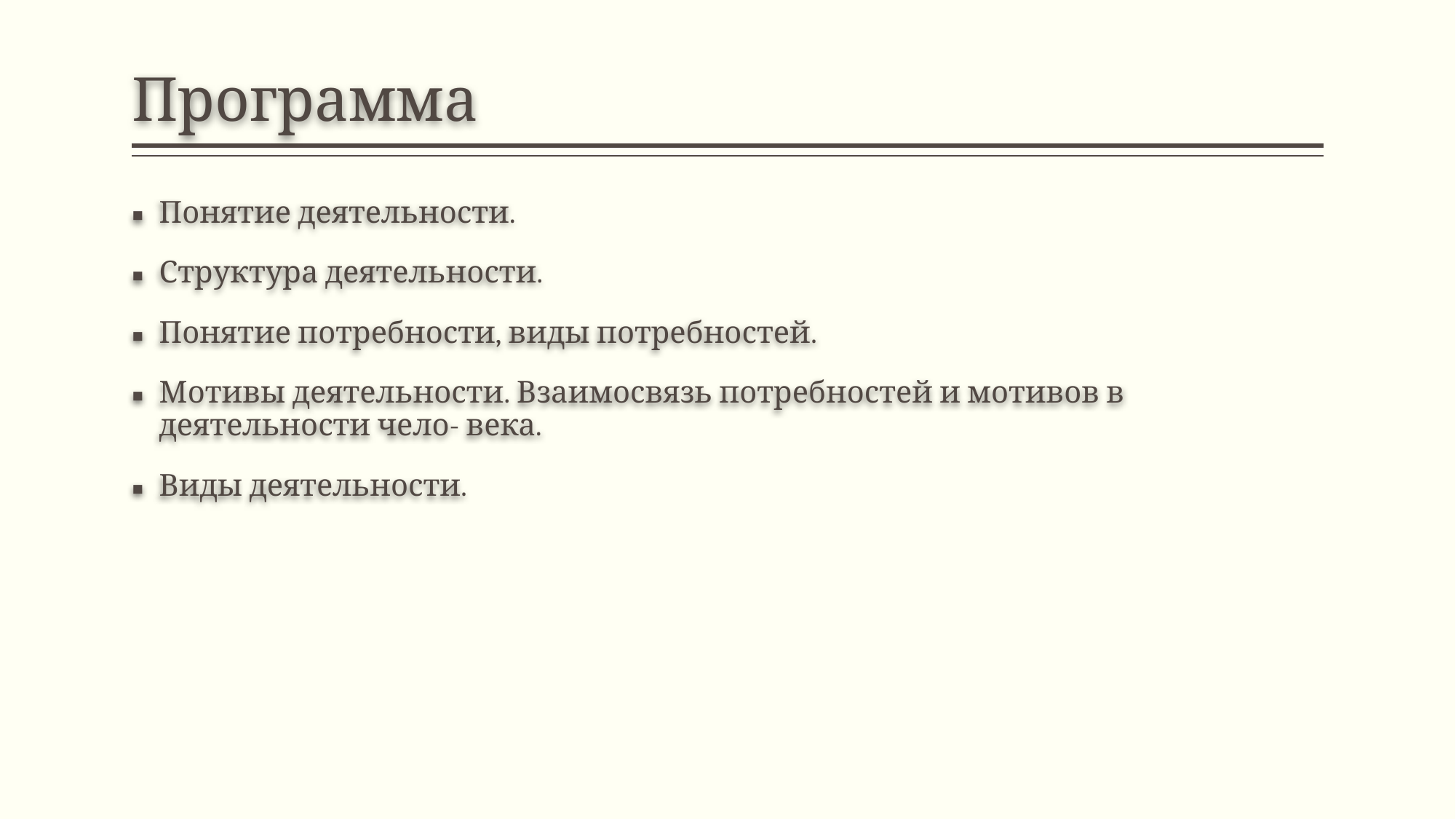

# Программа
Понятие деятельности.
Структура деятельности.
Понятие потребности, виды потребностей.
Мотивы деятельности. Взаимосвязь потребностей и мотивов в деятельности чело- века.
Виды деятельности.